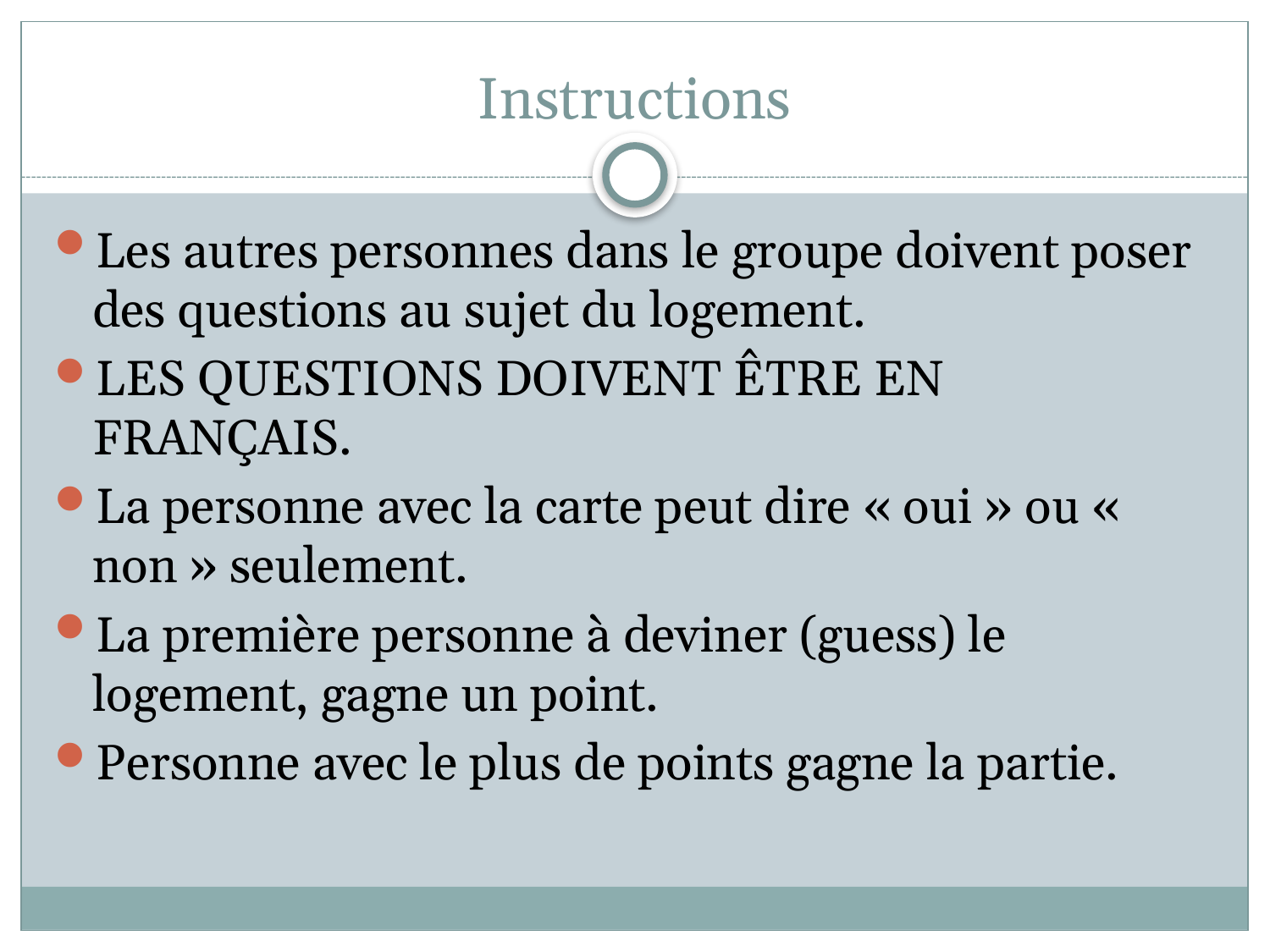

# Instructions
Les autres personnes dans le groupe doivent poser des questions au sujet du logement.
LES QUESTIONS DOIVENT ÊTRE EN FRANÇAIS.
La personne avec la carte peut dire « oui » ou «  non » seulement.
La première personne à deviner (guess) le logement, gagne un point.
Personne avec le plus de points gagne la partie.